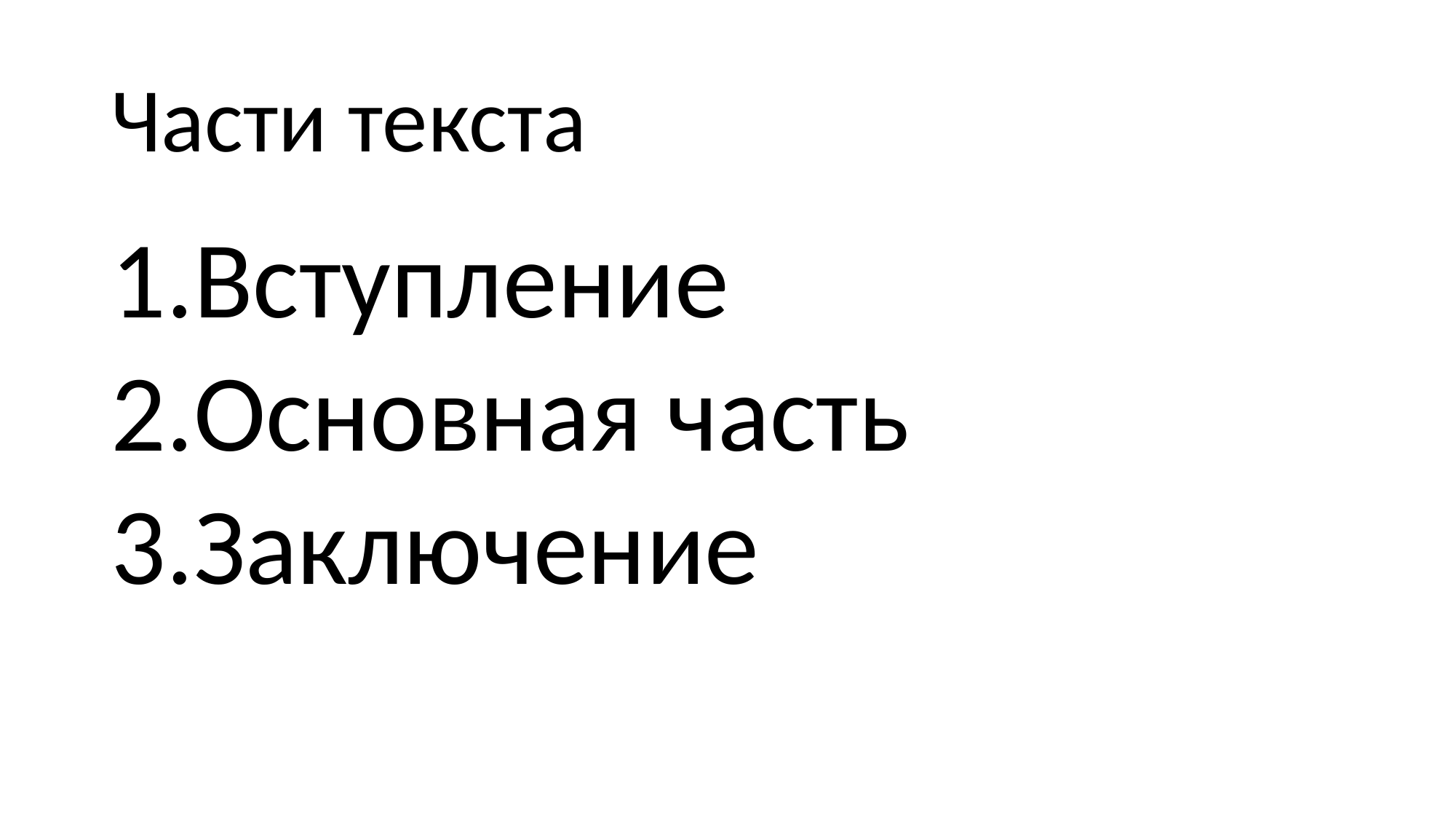

# Части текста
Вступление
Основная часть
Заключение